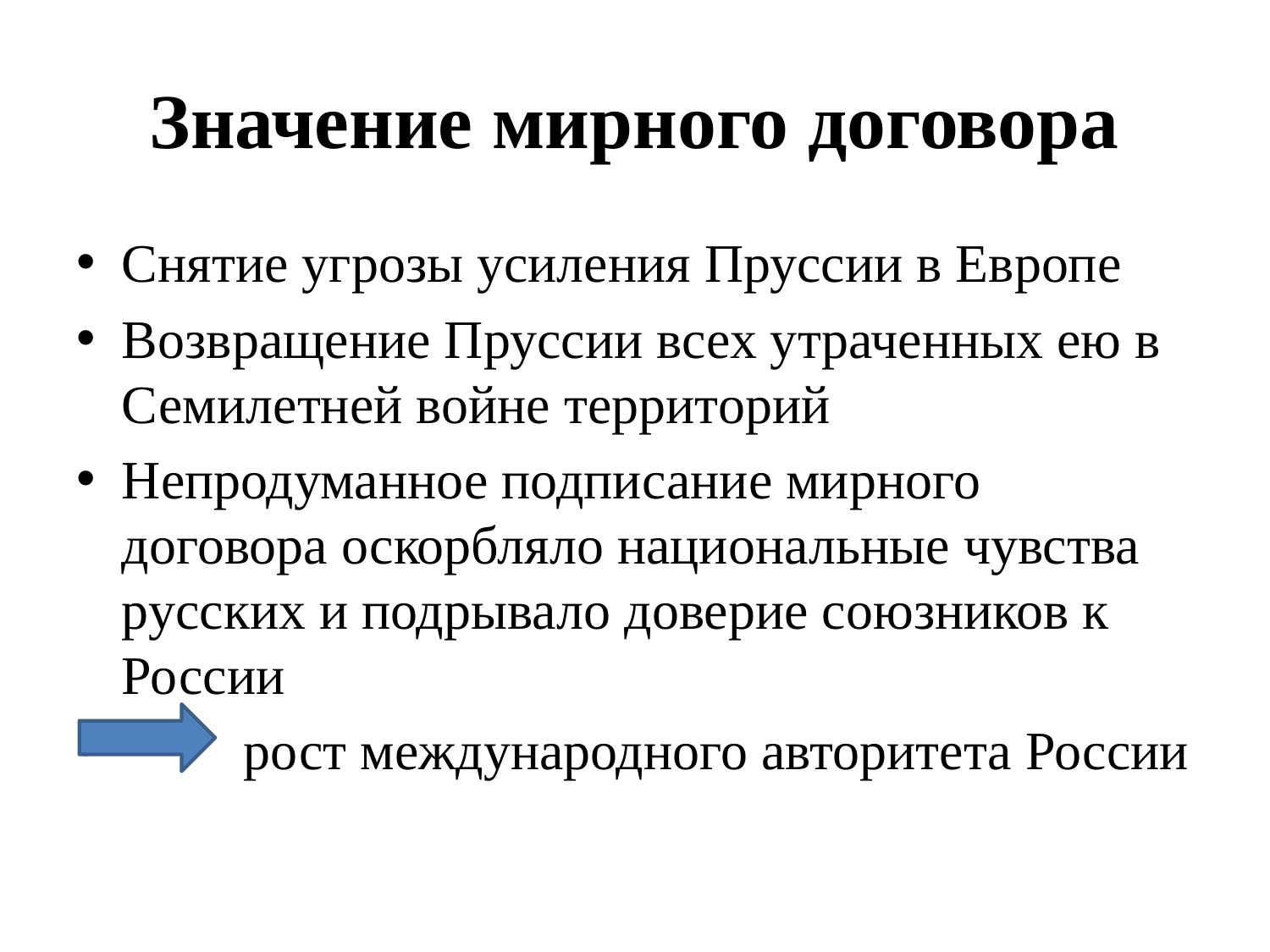

# Значение мирного договора
Снятие угрозы усиления Пруссии в Европе
Возвращение Пруссии всех утраченных ею в Семилетней войне территорий
Непродуманное подписание мирного договора оскорбляло национальные чувства русских и подрывало доверие союзников к России
         рост международного авторитета России